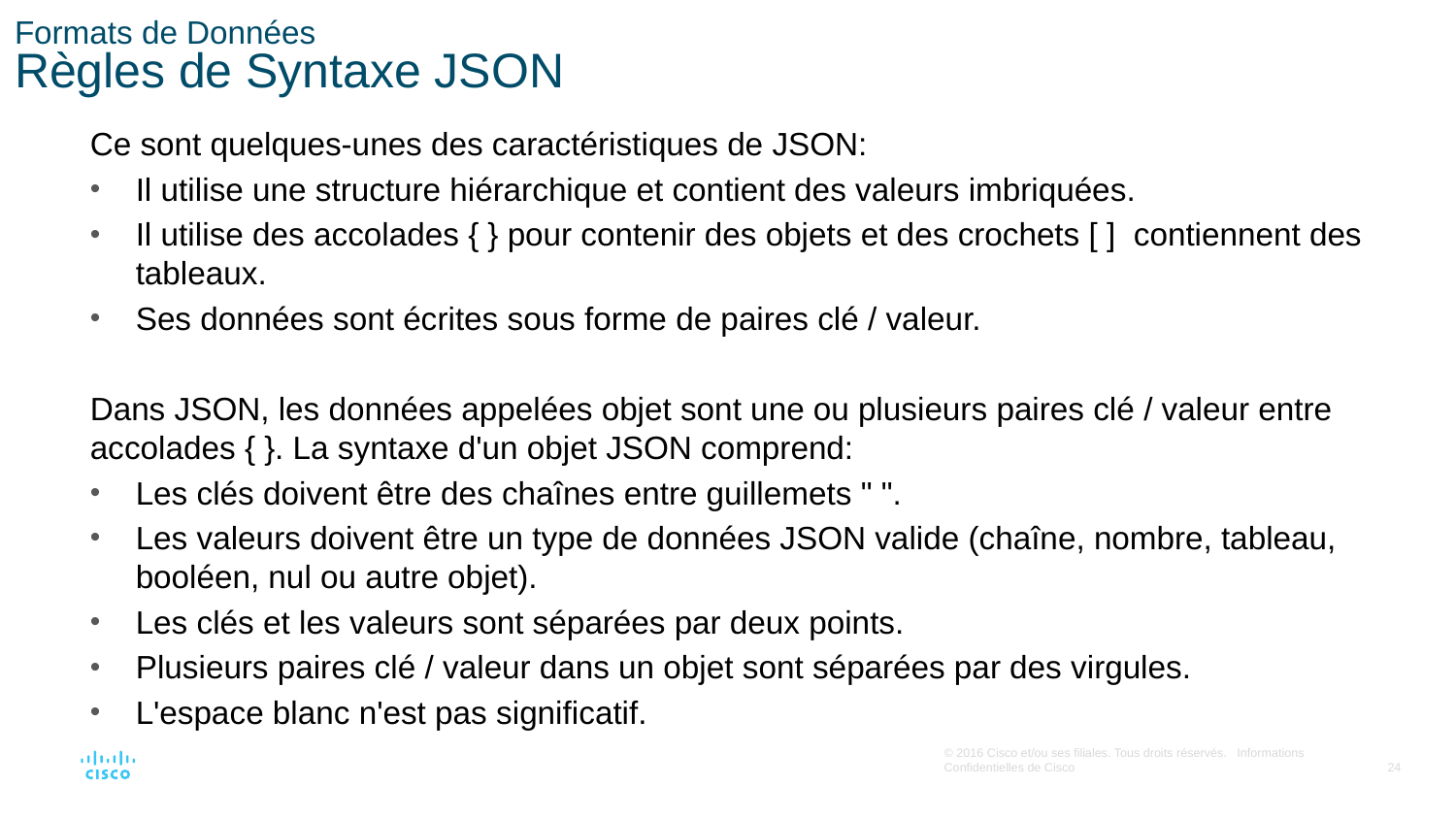

# Formats de Données Règles de Syntaxe JSON
Ce sont quelques-unes des caractéristiques de JSON:
Il utilise une structure hiérarchique et contient des valeurs imbriquées.
Il utilise des accolades { } pour contenir des objets et des crochets [ ]  contiennent des tableaux.
Ses données sont écrites sous forme de paires clé / valeur.

Dans JSON, les données appelées objet sont une ou plusieurs paires clé / valeur entre accolades { }. La syntaxe d'un objet JSON comprend:
Les clés doivent être des chaînes entre guillemets " ".
Les valeurs doivent être un type de données JSON valide (chaîne, nombre, tableau, booléen, nul ou autre objet).
Les clés et les valeurs sont séparées par deux points.
Plusieurs paires clé / valeur dans un objet sont séparées par des virgules.
L'espace blanc n'est pas significatif.